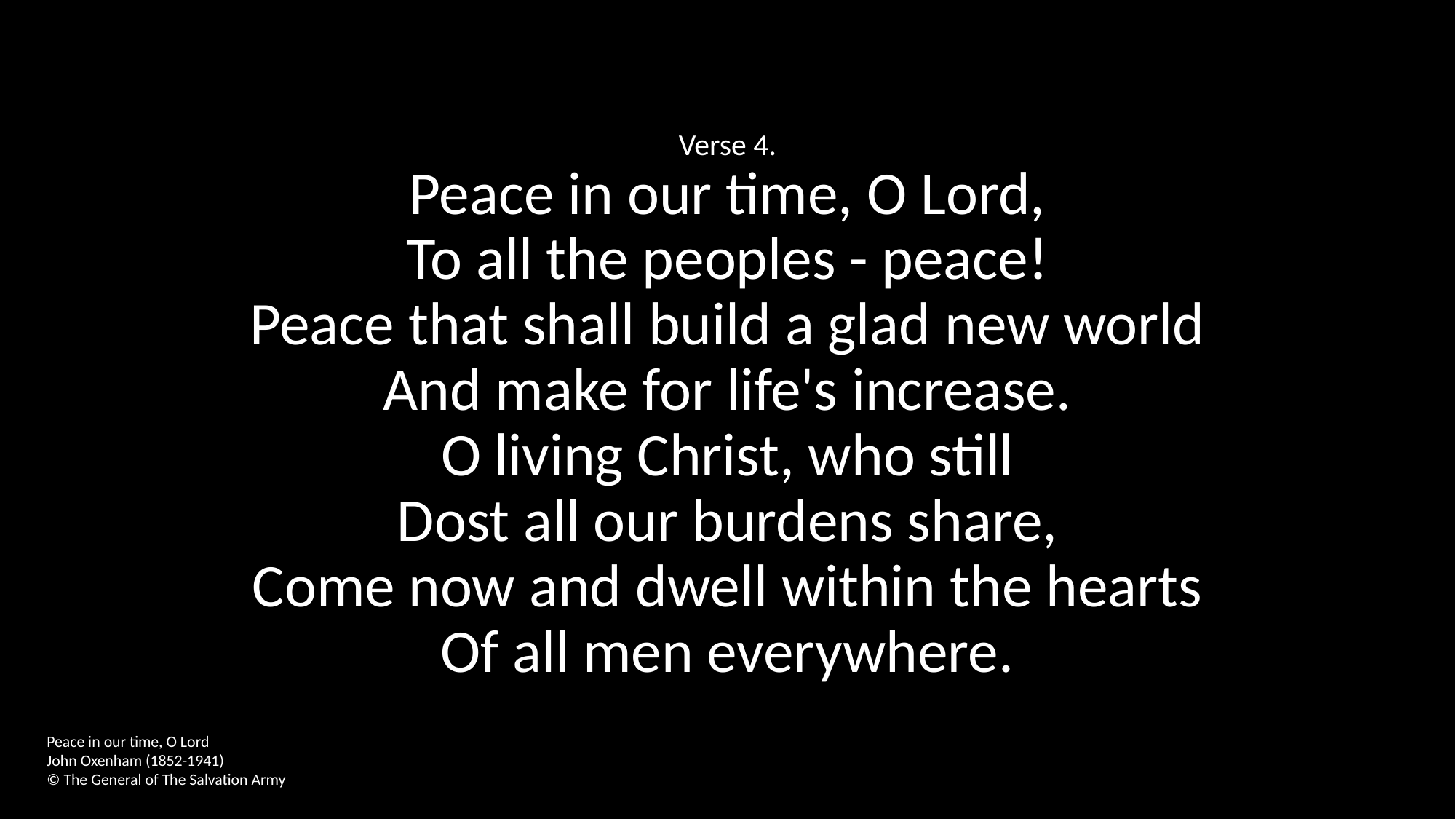

Verse 4.
Peace in our time, O Lord,
To all the peoples - peace!
Peace that shall build a glad new world
And make for life's increase.
O living Christ, who still
Dost all our burdens share,
Come now and dwell within the hearts
Of all men everywhere.
Peace in our time, O Lord
John Oxenham (1852-1941)
© The General of The Salvation Army